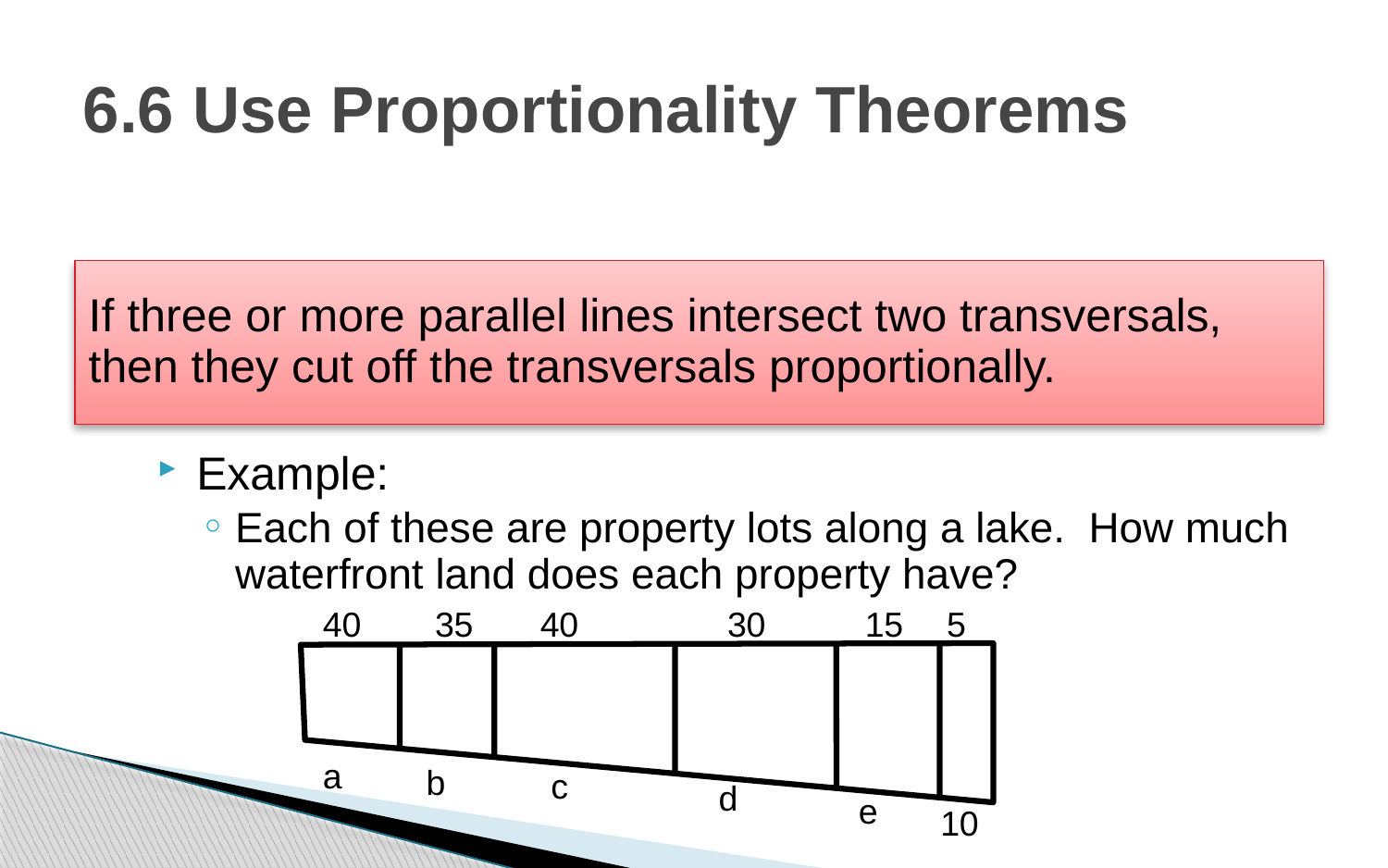

# 6.6 Use Proportionality Theorems
If three or more parallel lines intersect two transversals, then they cut off the transversals proportionally.
Example:
Each of these are property lots along a lake.  How much waterfront land does each property have?

40
40
30
15
5
35

a
b
c
d
e
10